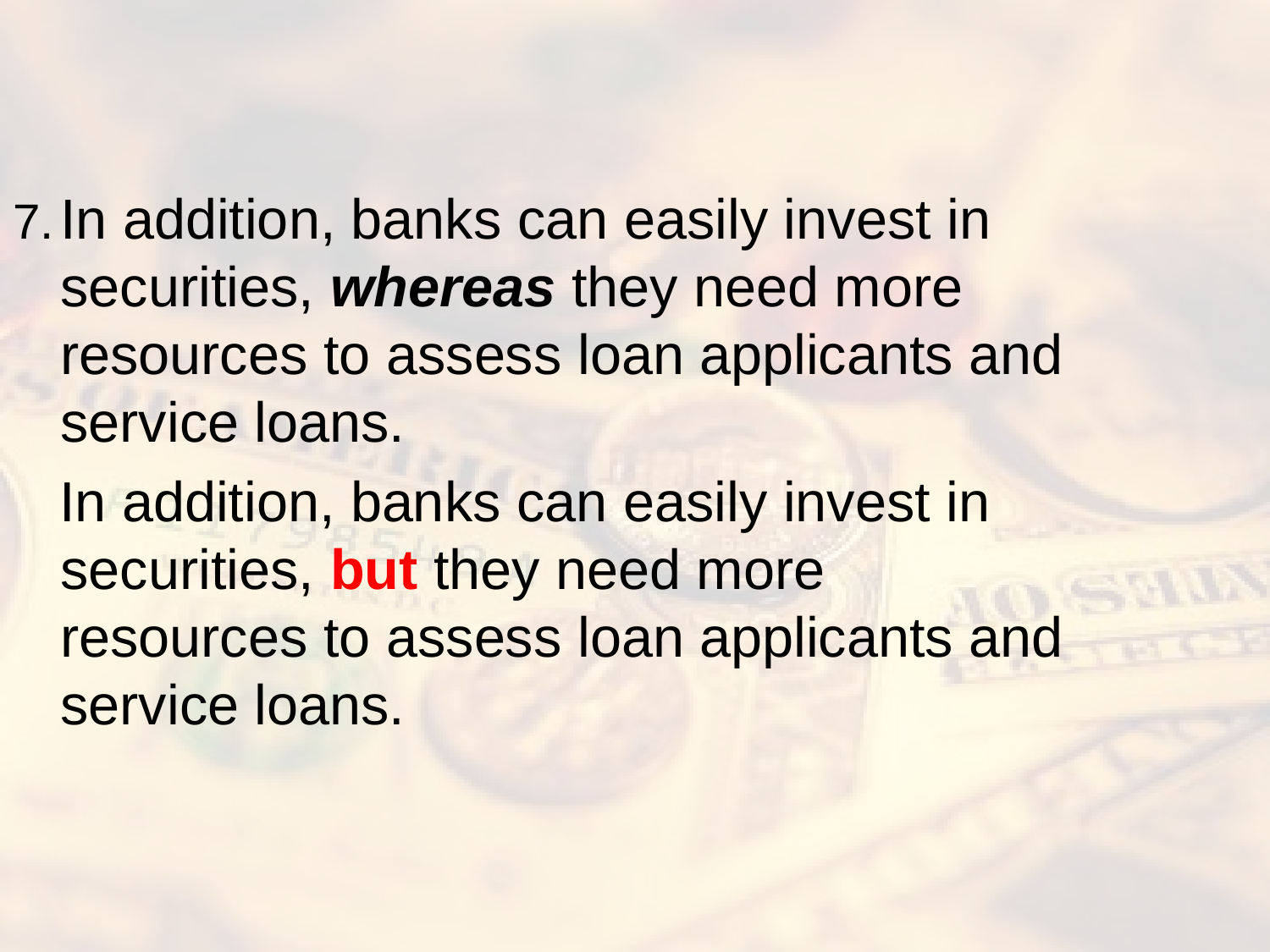

#

7.	In addition, banks can easily invest in securities, whereas they need more resources to assess loan applicants and service loans.
   In addition, banks can easily invest in securities, but they need more resources to assess loan applicants and service loans.